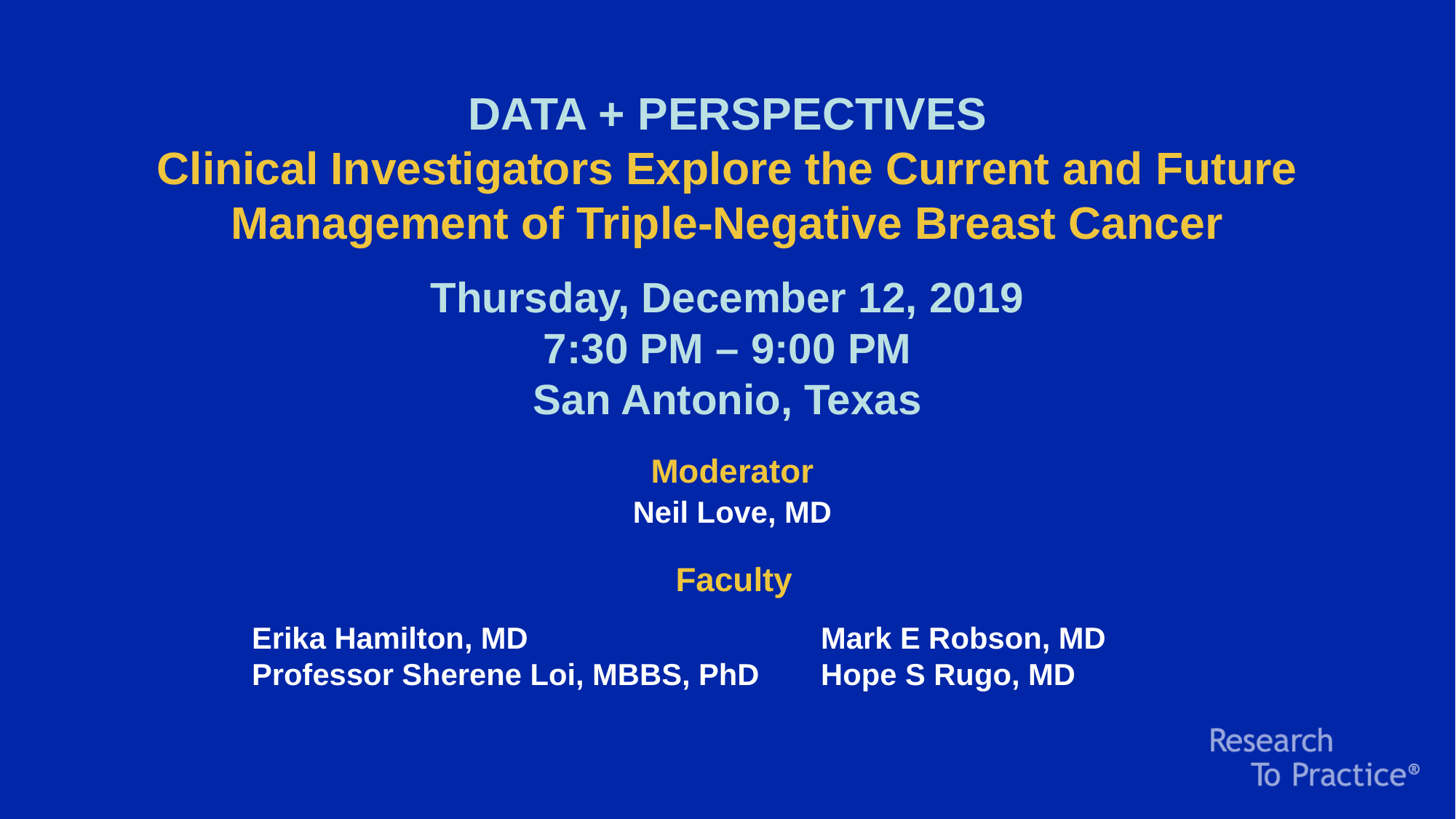

DATA + PERSPECTIVES
Clinical Investigators Explore the Current and Future Management of Triple-Negative Breast Cancer
Thursday, December 12, 2019
7:30 PM – 9:00 PM
San Antonio, Texas
Moderator
Neil Love, MD
Faculty
Erika Hamilton, MD
Professor Sherene Loi, MBBS, PhD
Mark E Robson, MD
Hope S Rugo, MD